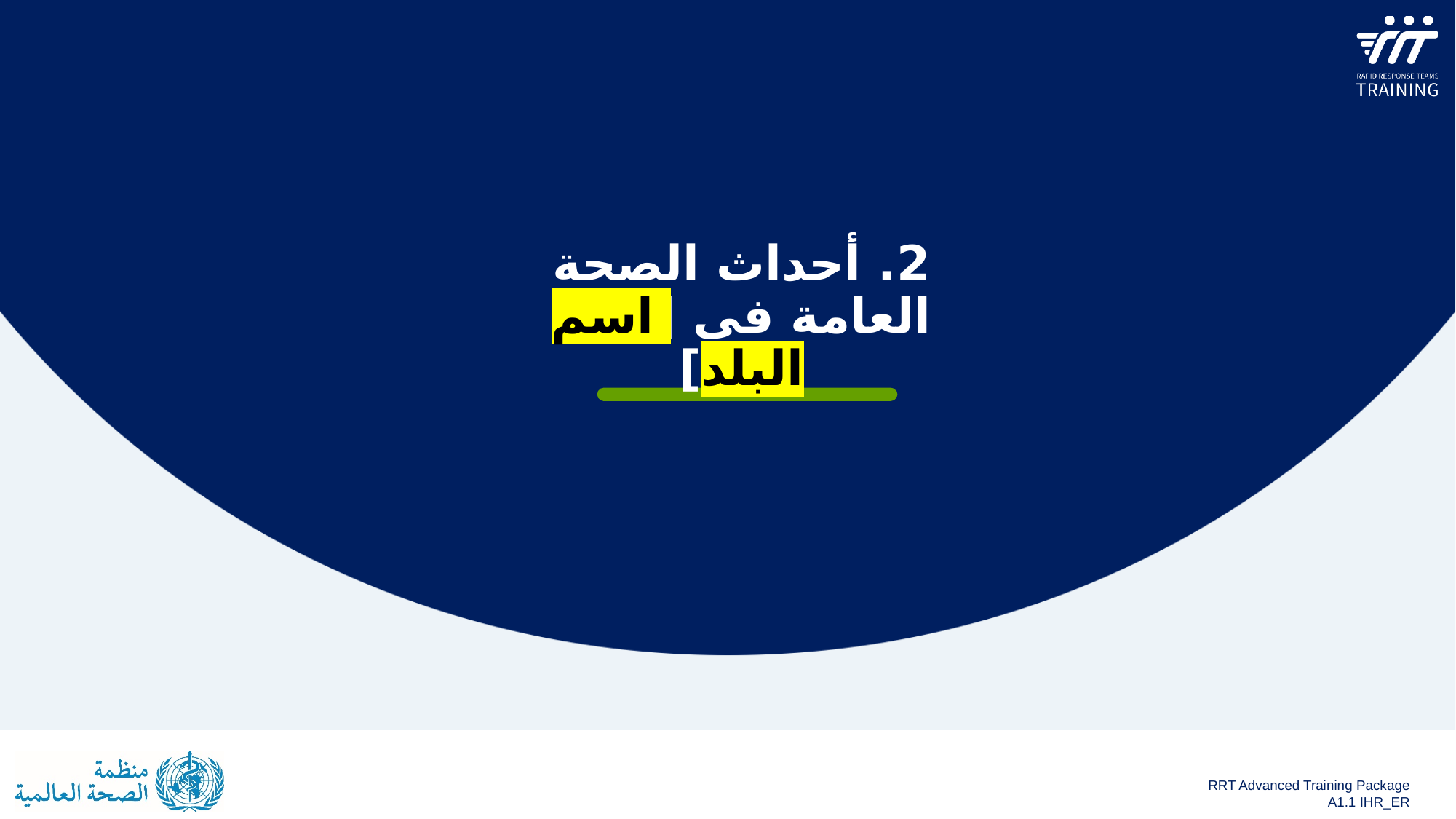

2. أحداث الصحة العامة في [اسم البلد]